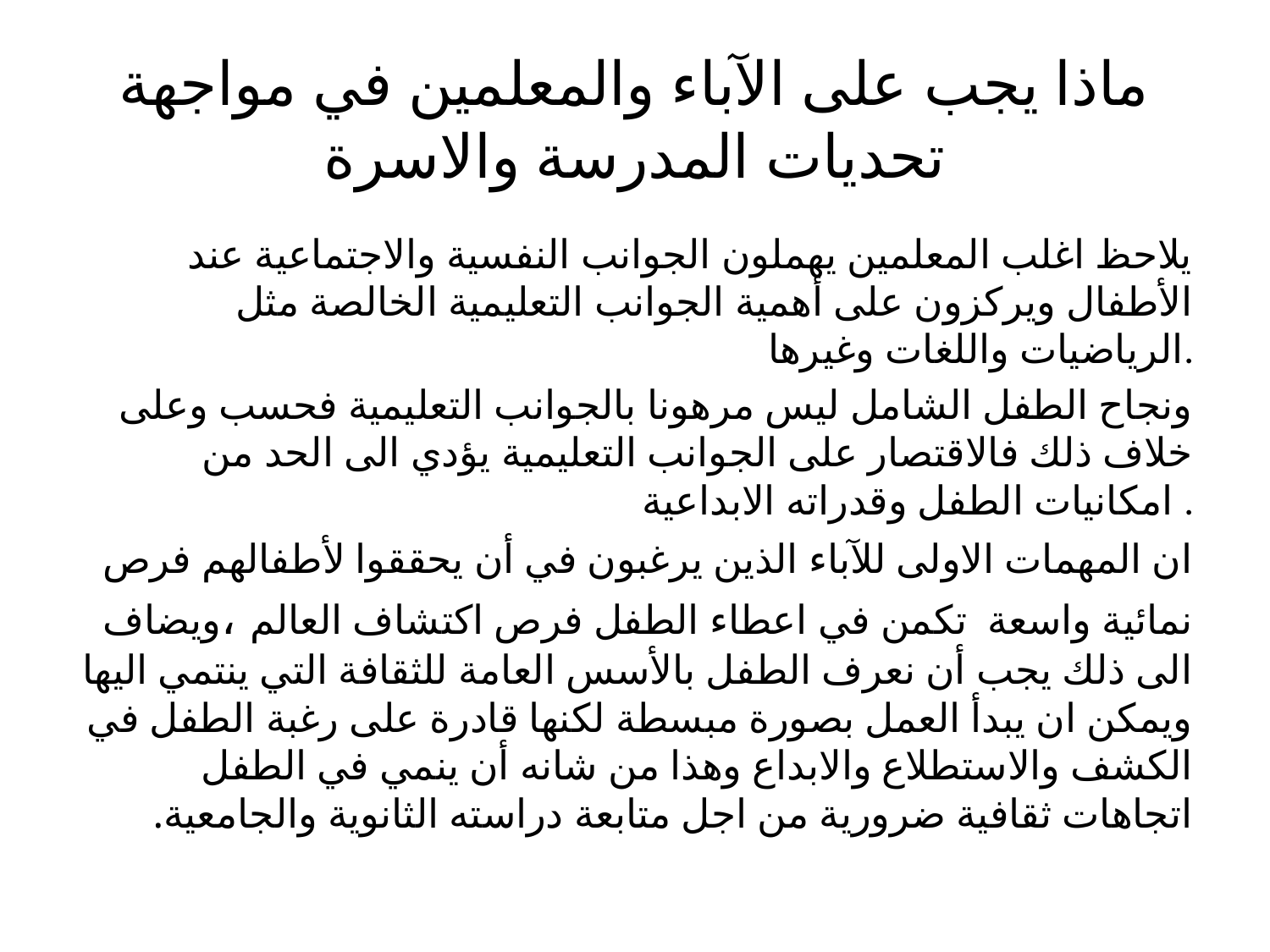

# ماذا يجب على الآباء والمعلمين في مواجهة تحديات المدرسة والاسرة
يلاحظ اغلب المعلمين يهملون الجوانب النفسية والاجتماعية عند الأطفال ويركزون على أهمية الجوانب التعليمية الخالصة مثل الرياضيات واللغات وغيرها.
ونجاح الطفل الشامل ليس مرهونا بالجوانب التعليمية فحسب وعلى خلاف ذلك فالاقتصار على الجوانب التعليمية يؤدي الى الحد من امكانيات الطفل وقدراته الابداعية .
ان المهمات الاولى للآباء الذين يرغبون في أن يحققوا لأطفالهم فرص نمائية واسعة  تكمن في اعطاء الطفل فرص اكتشاف العالم ،ويضاف الى ذلك يجب أن نعرف الطفل بالأسس العامة للثقافة التي ينتمي اليها ويمكن ان يبدأ العمل بصورة مبسطة لكنها قادرة على رغبة الطفل في الكشف والاستطلاع والابداع وهذا من شانه أن ينمي في الطفل اتجاهات ثقافية ضرورية من اجل متابعة دراسته الثانوية والجامعية.